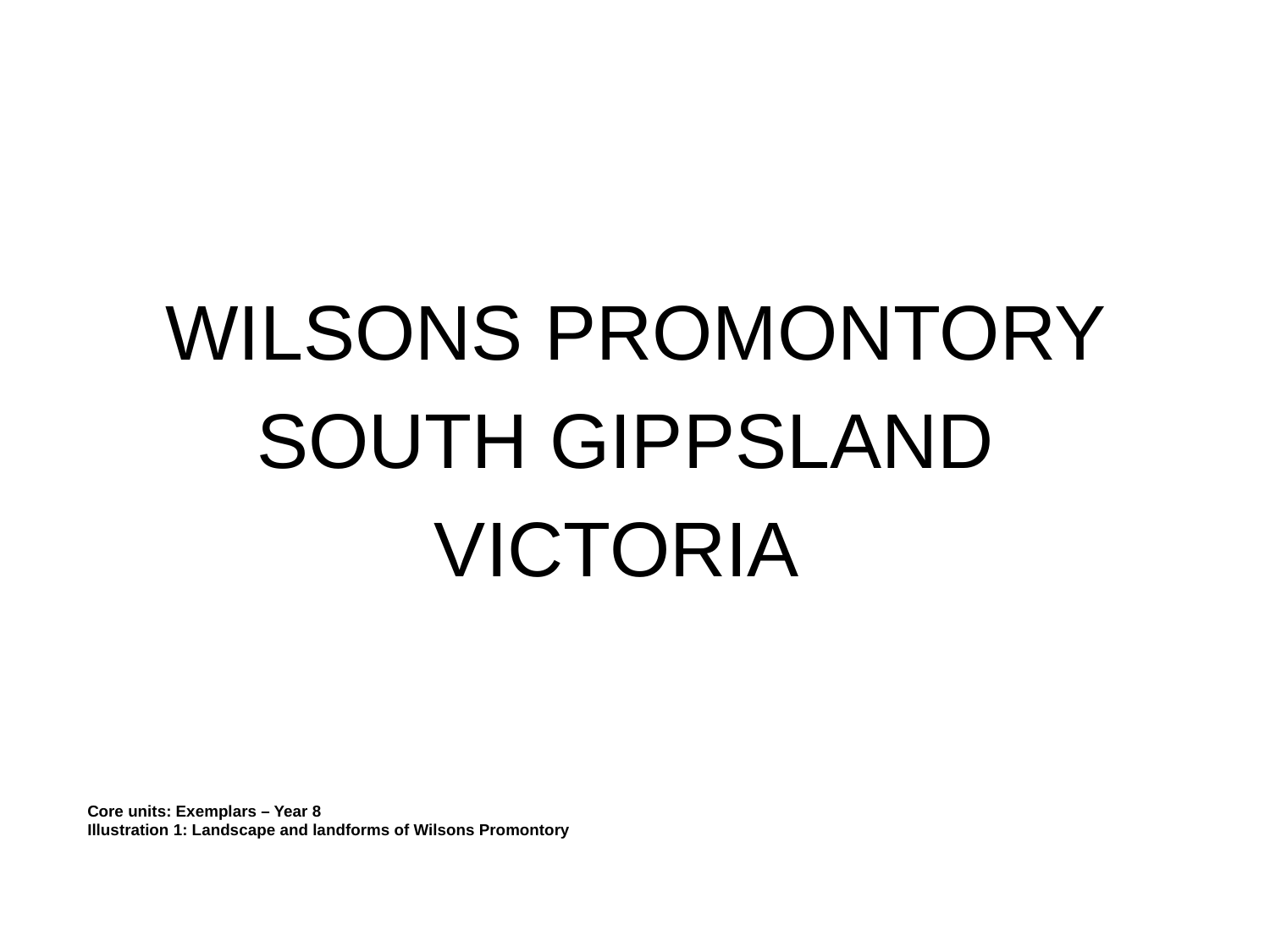

Wilsons Promontory
South Gippsland
Victoria

Core units: Exemplars – Year 8
Illustration 1: Landscape and landforms of Wilsons Promontory